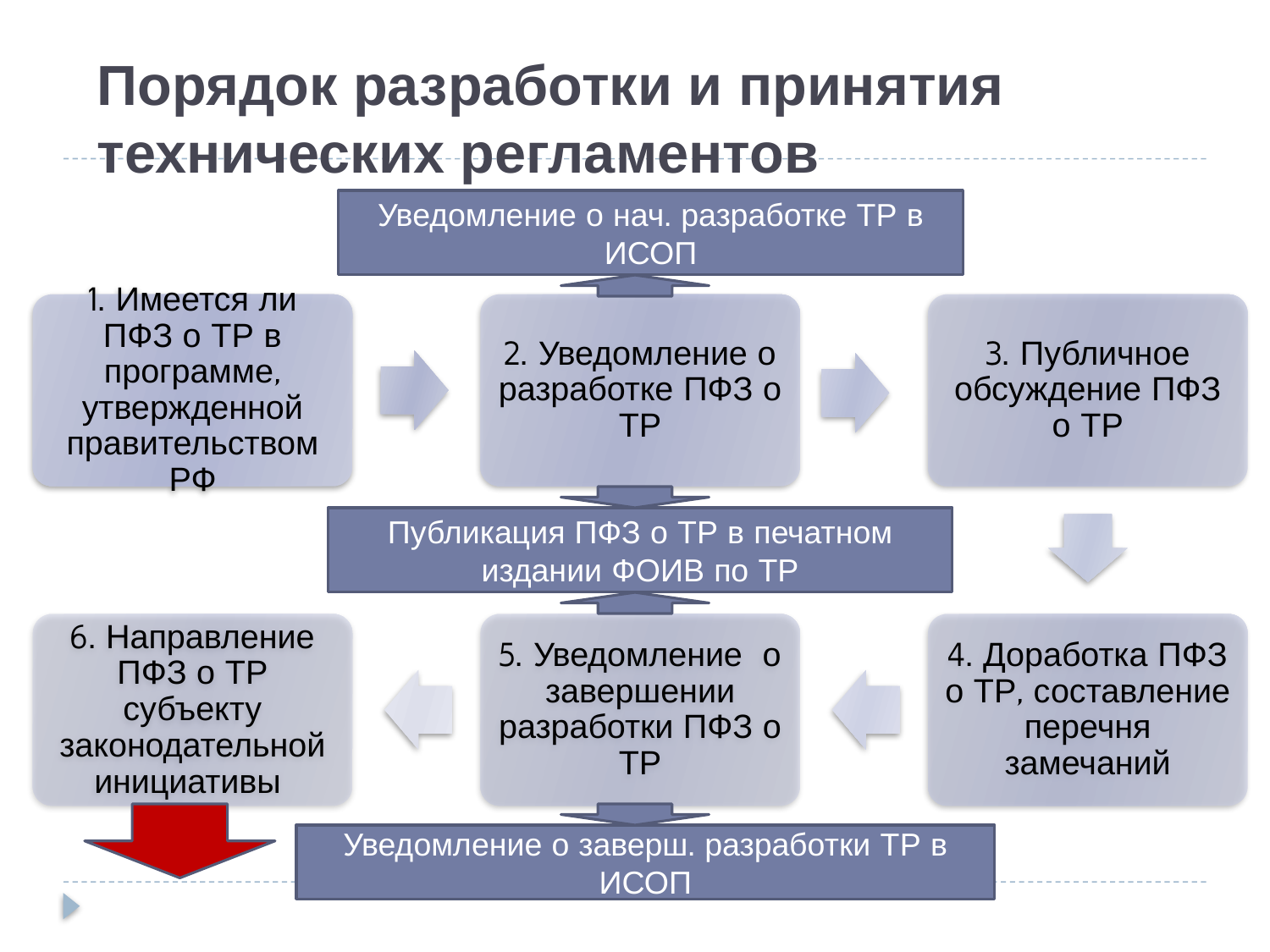

# Порядок разработки и принятия технических регламентов
Уведомление о нач. разработке ТР в ИСОП
1. Имеется ли ПФЗ о ТР в программе, утвержденной правительством РФ

2. Уведомление о разработке ПФЗ о ТР

3. Публичное обсуждение ПФЗ о ТР

4. Доработка ПФЗ о ТР, составление перечня замечаний

5. Уведомление  о завершении разработки ПФЗ о ТР

6. Направление ПФЗ о ТР субъекту законодательной инициативы

Публикация ПФЗ о ТР в печатном издании ФОИВ по ТР

Уведомление о заверш. разработки ТР в ИСОП